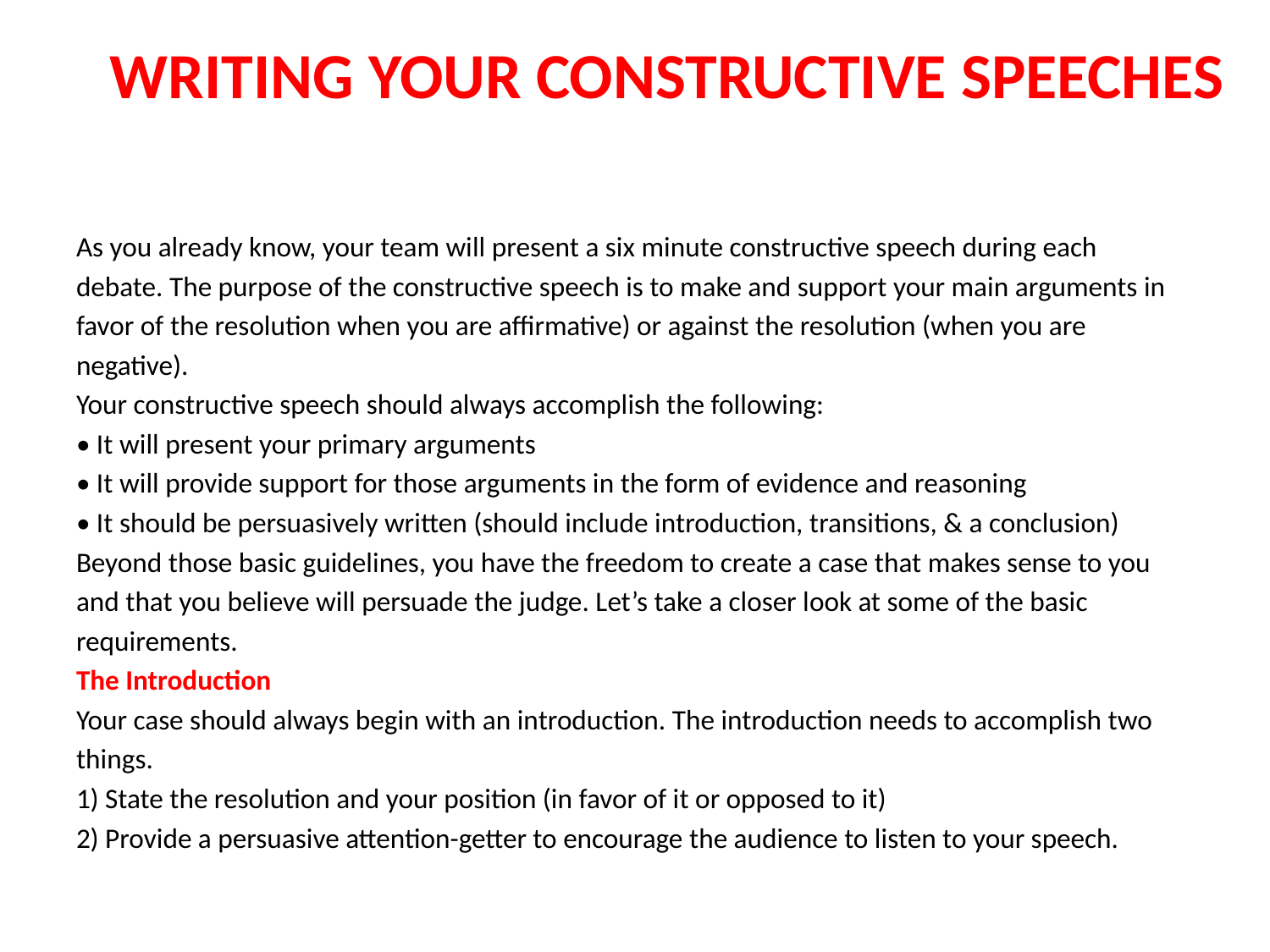

# WRITING YOUR CONSTRUCTIVE SPEECHES
As you already know, your team will present a six minute constructive speech during each
debate. The purpose of the constructive speech is to make and support your main arguments in
favor of the resolution when you are affirmative) or against the resolution (when you are
negative).
Your constructive speech should always accomplish the following:
• It will present your primary arguments
• It will provide support for those arguments in the form of evidence and reasoning
• It should be persuasively written (should include introduction, transitions, & a conclusion)
Beyond those basic guidelines, you have the freedom to create a case that makes sense to you
and that you believe will persuade the judge. Let’s take a closer look at some of the basic
requirements.
The Introduction
Your case should always begin with an introduction. The introduction needs to accomplish two
things.
1) State the resolution and your position (in favor of it or opposed to it)
2) Provide a persuasive attention-getter to encourage the audience to listen to your speech.